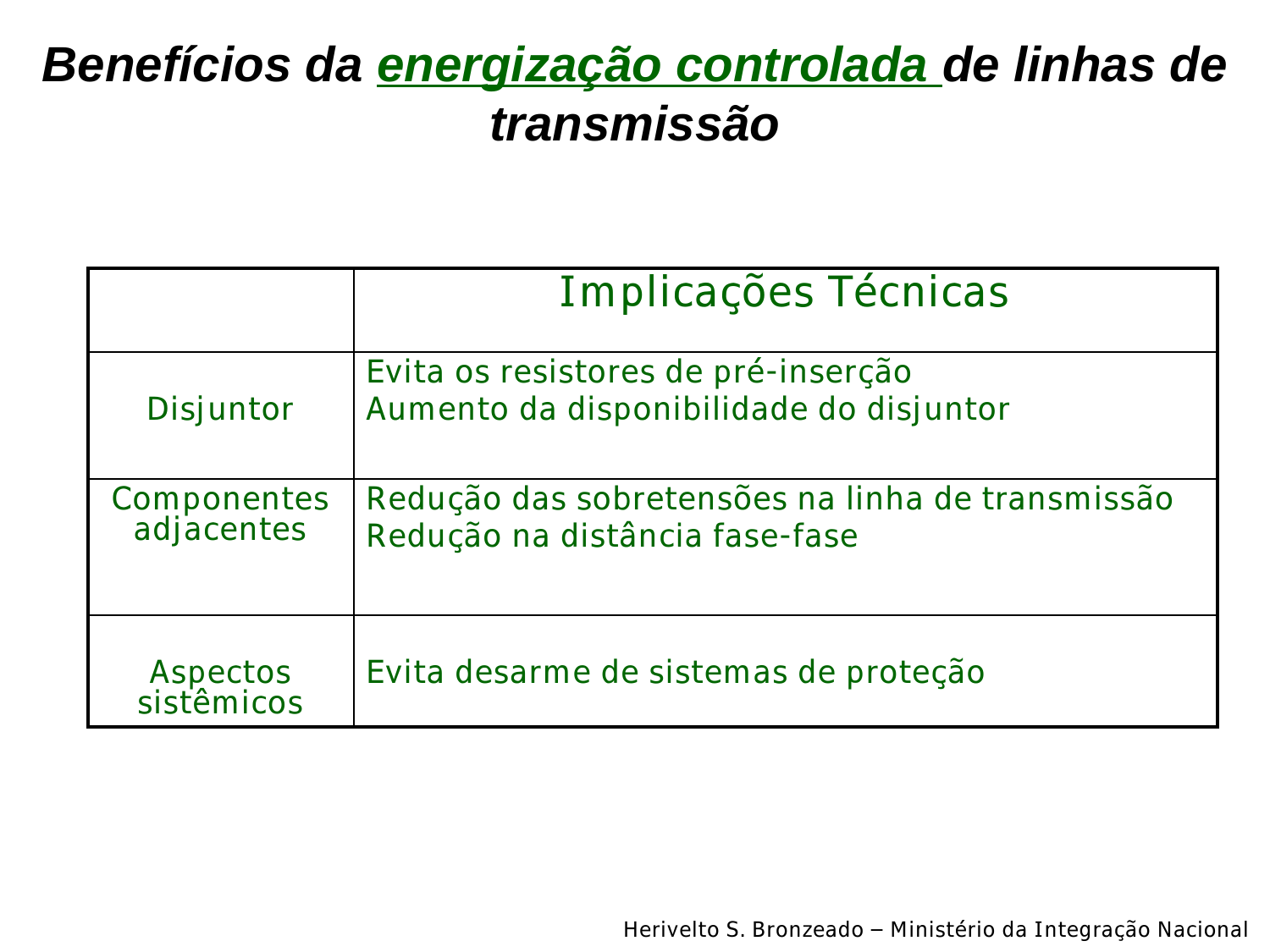

# Benefícios da energização controlada de linhas de transmissão
|  | Implicações Técnicas |
| --- | --- |
| Disjuntor | Evita os resistores de pré-inserção Aumento da disponibilidade do disjuntor |
| Componentes adjacentes | Redução das sobretensões na linha de transmissão Redução na distância fase-fase |
| Aspectos sistêmicos | Evita desarme de sistemas de proteção |